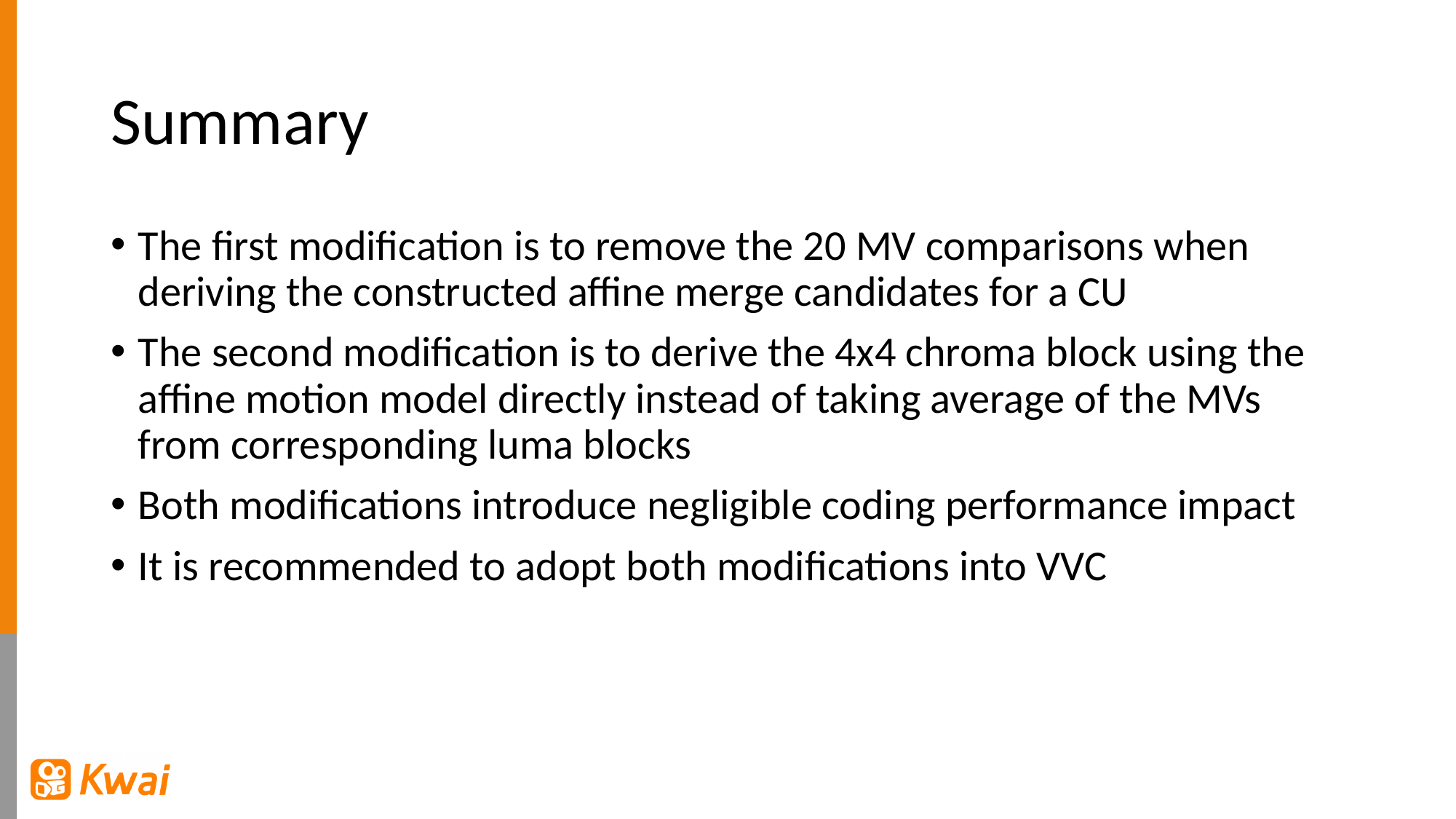

# Summary
The first modification is to remove the 20 MV comparisons when deriving the constructed affine merge candidates for a CU
The second modification is to derive the 4x4 chroma block using the affine motion model directly instead of taking average of the MVs from corresponding luma blocks
Both modifications introduce negligible coding performance impact
It is recommended to adopt both modifications into VVC